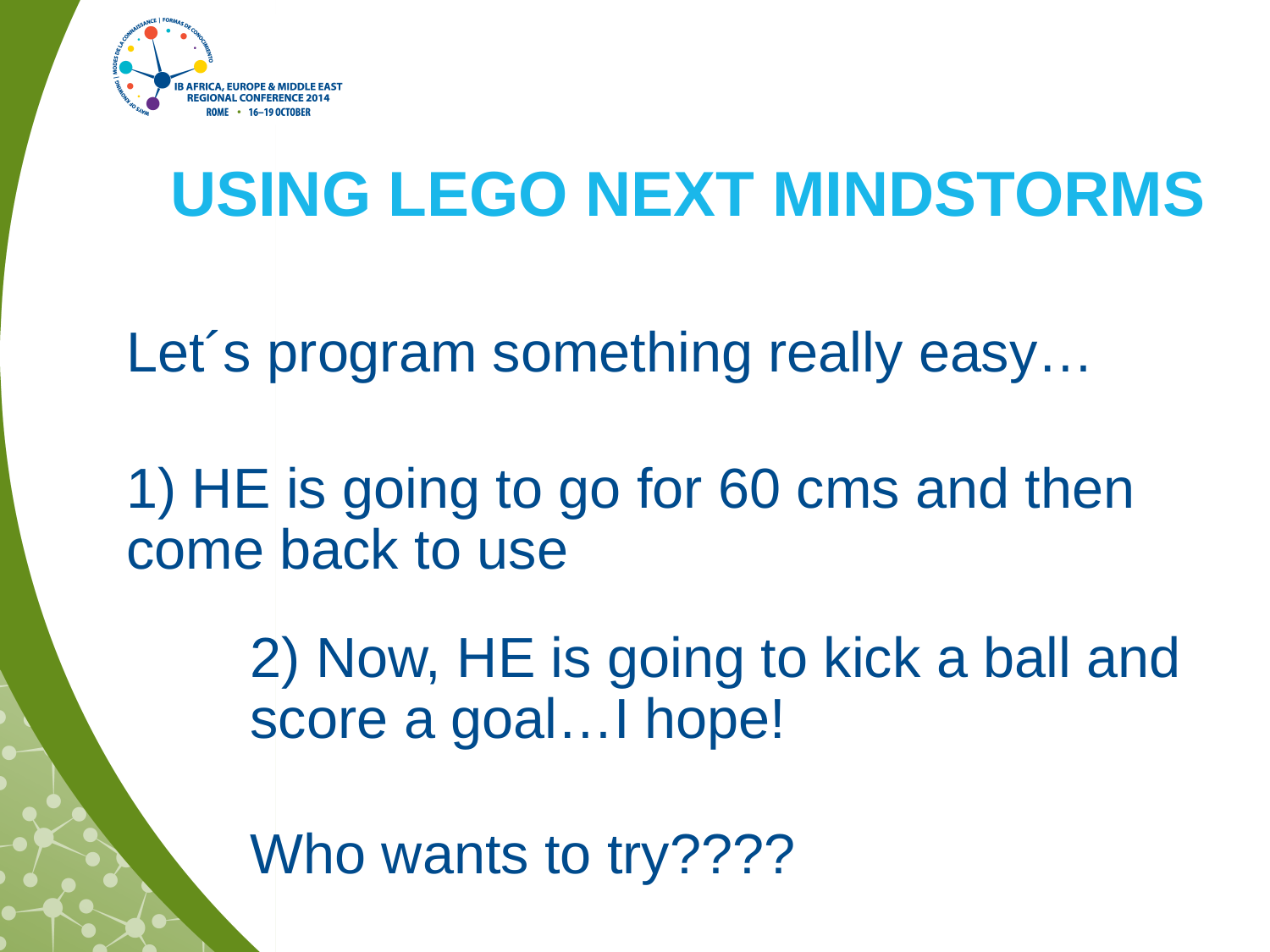

# USING LEGO NEXT MINDSTORMS
Let´s program something really easy…

1) HE is going to go for 60 cms and then come back to use
2) Now, HE is going to kick a ball and score a goal…I hope!

Who wants to try????